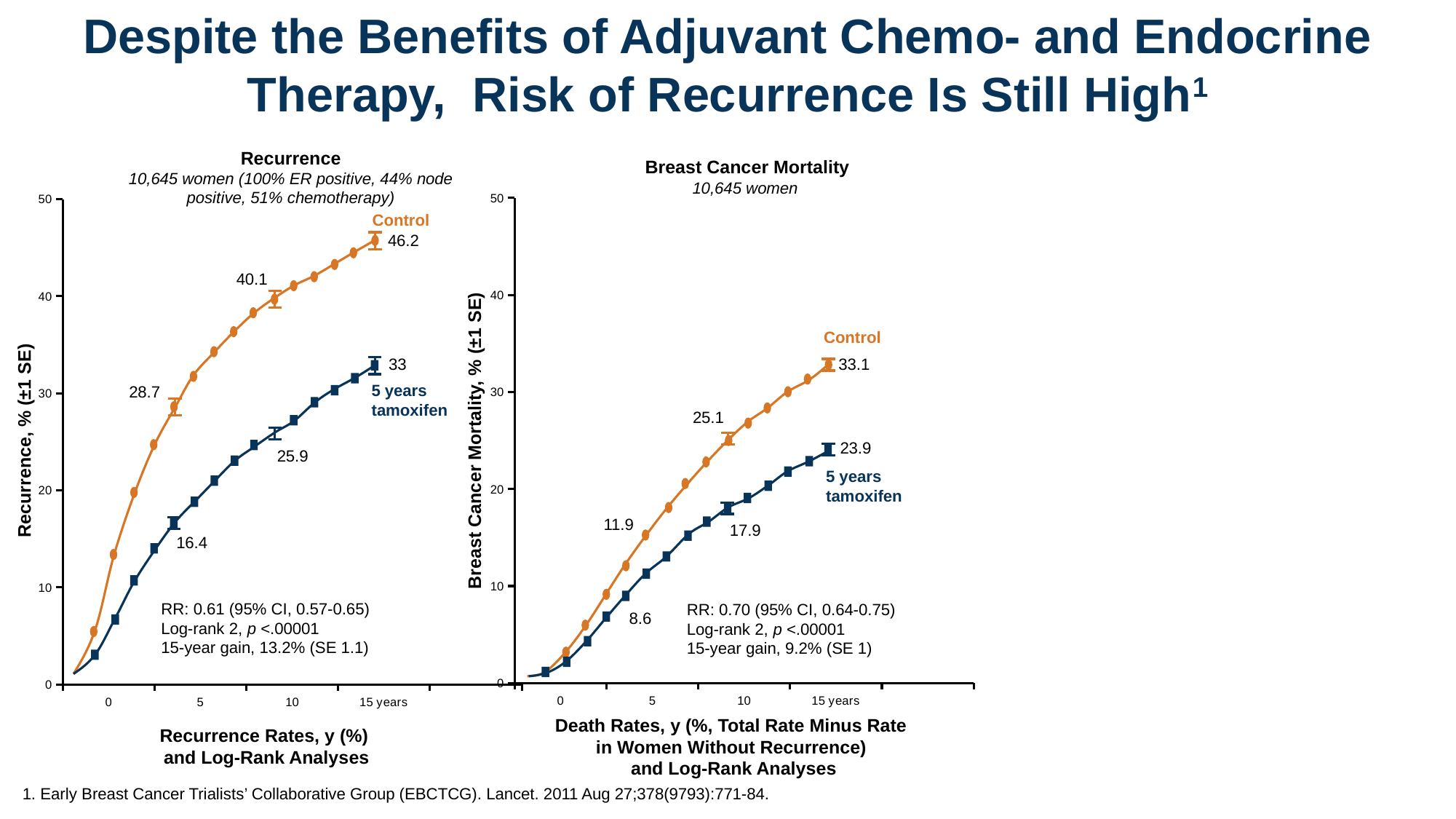

# Despite the Benefits of Adjuvant Chemo- and Endocrine Therapy,  Risk of Recurrence Is Still High1
Recurrence
10,645 women (100% ER positive, 44% node positive, 51% chemotherapy)
Breast Cancer Mortality
10,645 women
Control
46.2

40.1

Control

33
33.1

5 years
tamoxifen

28.7

25.1

Breast Cancer Mortality, % (±1 SE)
Recurrence, % (±1 SE)

23.9

25.9

5 years
tamoxifen

11.9
17.9

16.4

RR: 0.61 (95% CI, 0.57-0.65)
Log-rank 2, p <.00001
15-year gain, 13.2% (SE 1.1)
RR: 0.70 (95% CI, 0.64-0.75)
Log-rank 2, p <.00001
15-year gain, 9.2% (SE 1)
8.6

Death Rates, y (%, Total Rate Minus Rate
in Women Without Recurrence)
and Log-Rank Analyses
Recurrence Rates, y (%)
and Log-Rank Analyses

### Chart

| Category | Series 1 | Series 2 | Series 3 |
|---|---|---|---|
| 0 | None | None | None |
| 5 | None | None | None |
| 10 | None | None | None |
| 15 years | None | None | None |

### Chart

| Category | Series 1 | Series 2 | Series 3 |
|---|---|---|---|
| 0 | None | None | None |
| 5 | None | None | None |
| 10 | None | None | None |
| 15 years | None | None | None |
1. Early Breast Cancer Trialists’ Collaborative Group (EBCTCG). Lancet. 2011 Aug 27;378(9793):771-84.